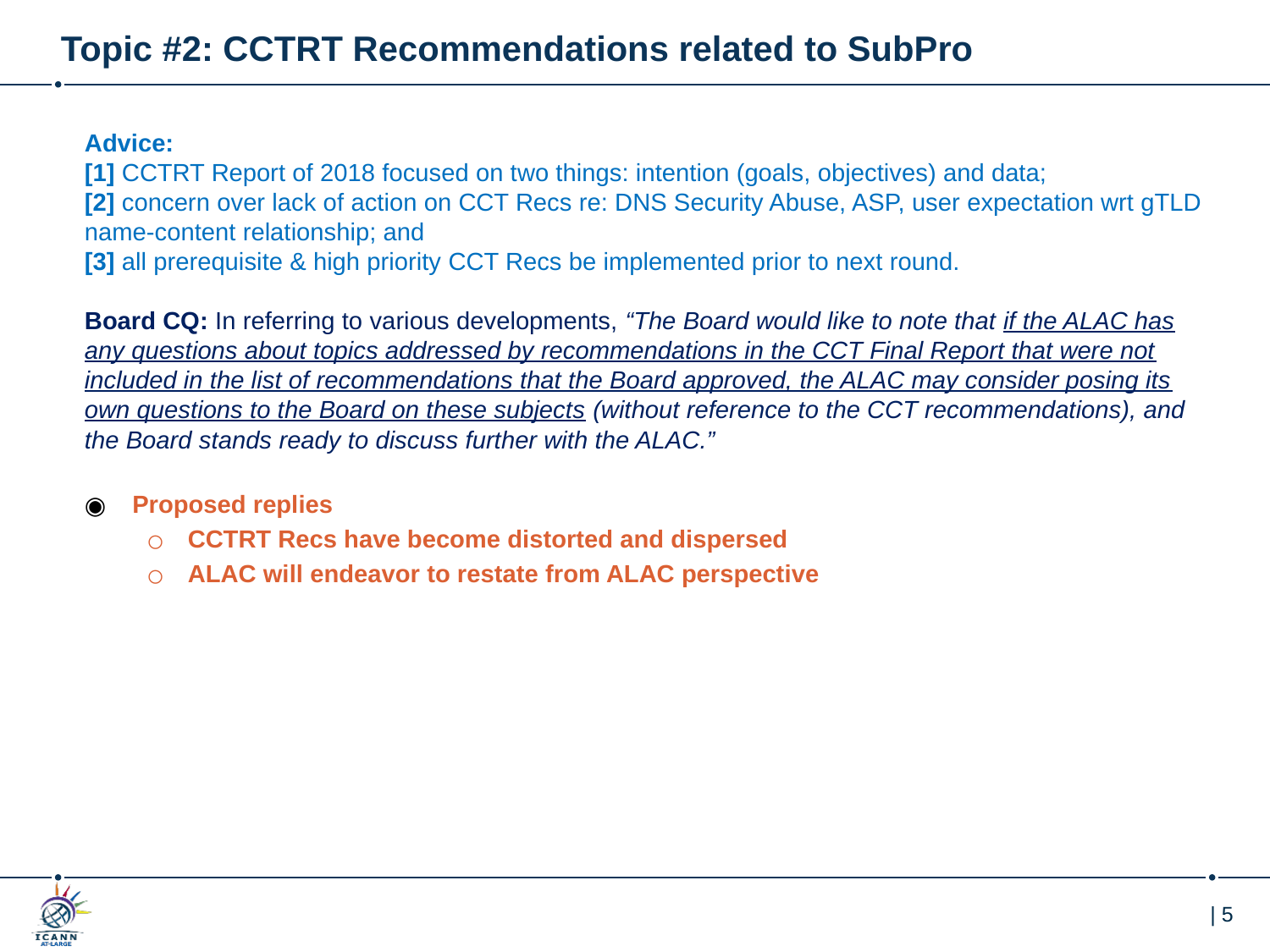

# Topic #2: CCTRT Recommendations related to SubPro
Advice:
[1] CCTRT Report of 2018 focused on two things: intention (goals, objectives) and data;
[2] concern over lack of action on CCT Recs re: DNS Security Abuse, ASP, user expectation wrt gTLD name-content relationship; and
[3] all prerequisite & high priority CCT Recs be implemented prior to next round.

Board CQ: In referring to various developments, “The Board would like to note that if the ALAC has any questions about topics addressed by recommendations in the CCT Final Report that were not included in the list of recommendations that the Board approved, the ALAC may consider posing its own questions to the Board on these subjects (without reference to the CCT recommendations), and the Board stands ready to discuss further with the ALAC.”

Proposed replies
CCTRT Recs have become distorted and dispersed
ALAC will endeavor to restate from ALAC perspective